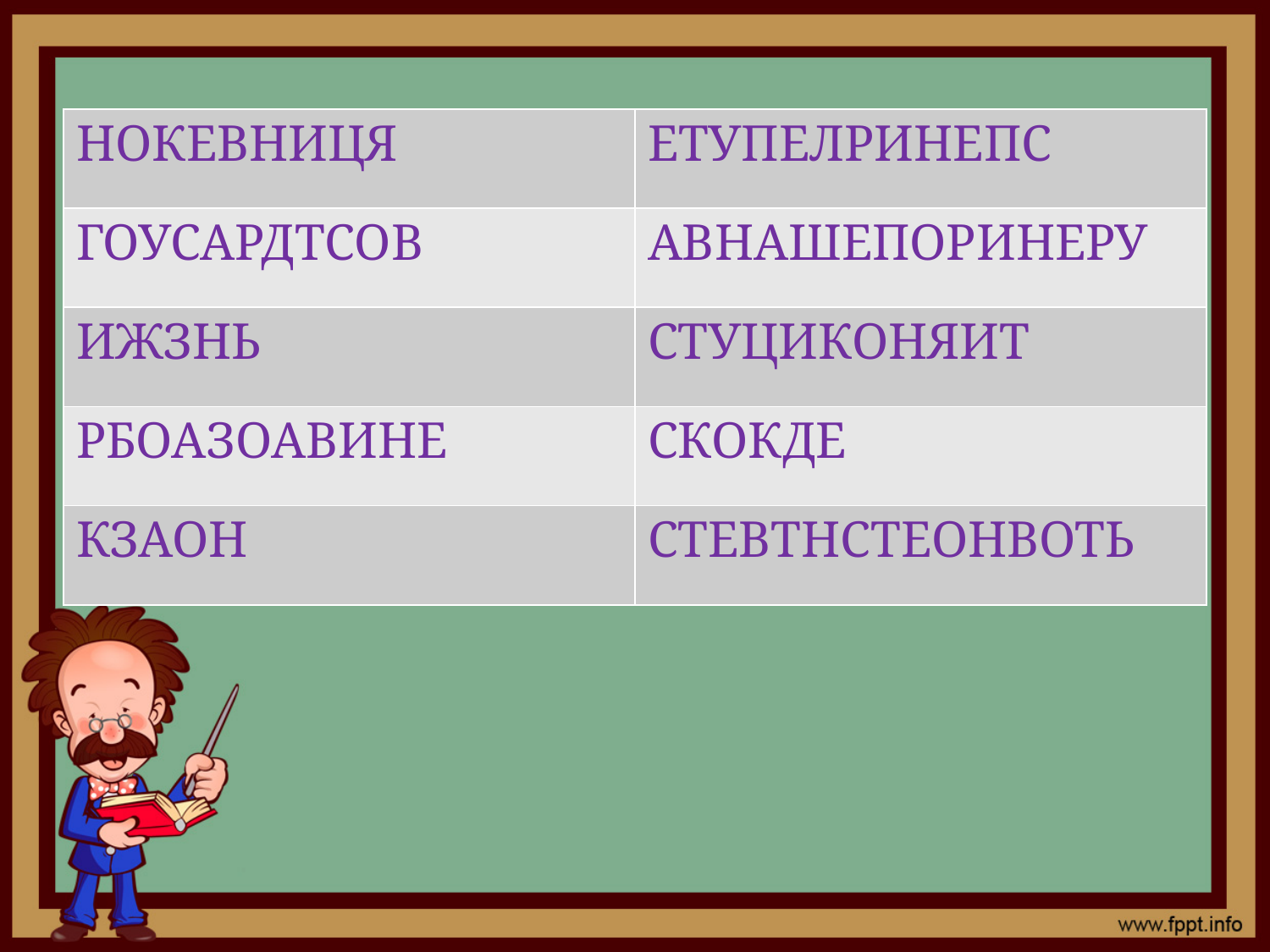

| НОКЕВНИЦЯ | ЕТУПЕЛРИНЕПС |
| --- | --- |
| ГОУСАРДТСОВ | АВНАШЕПОРИНЕРУ |
| ИЖЗНЬ | СТУЦИКОНЯИТ |
| РБОАЗОАВИНЕ | СКОКДЕ |
| КЗАОН | СТЕВТНСТЕОНВОТЬ |